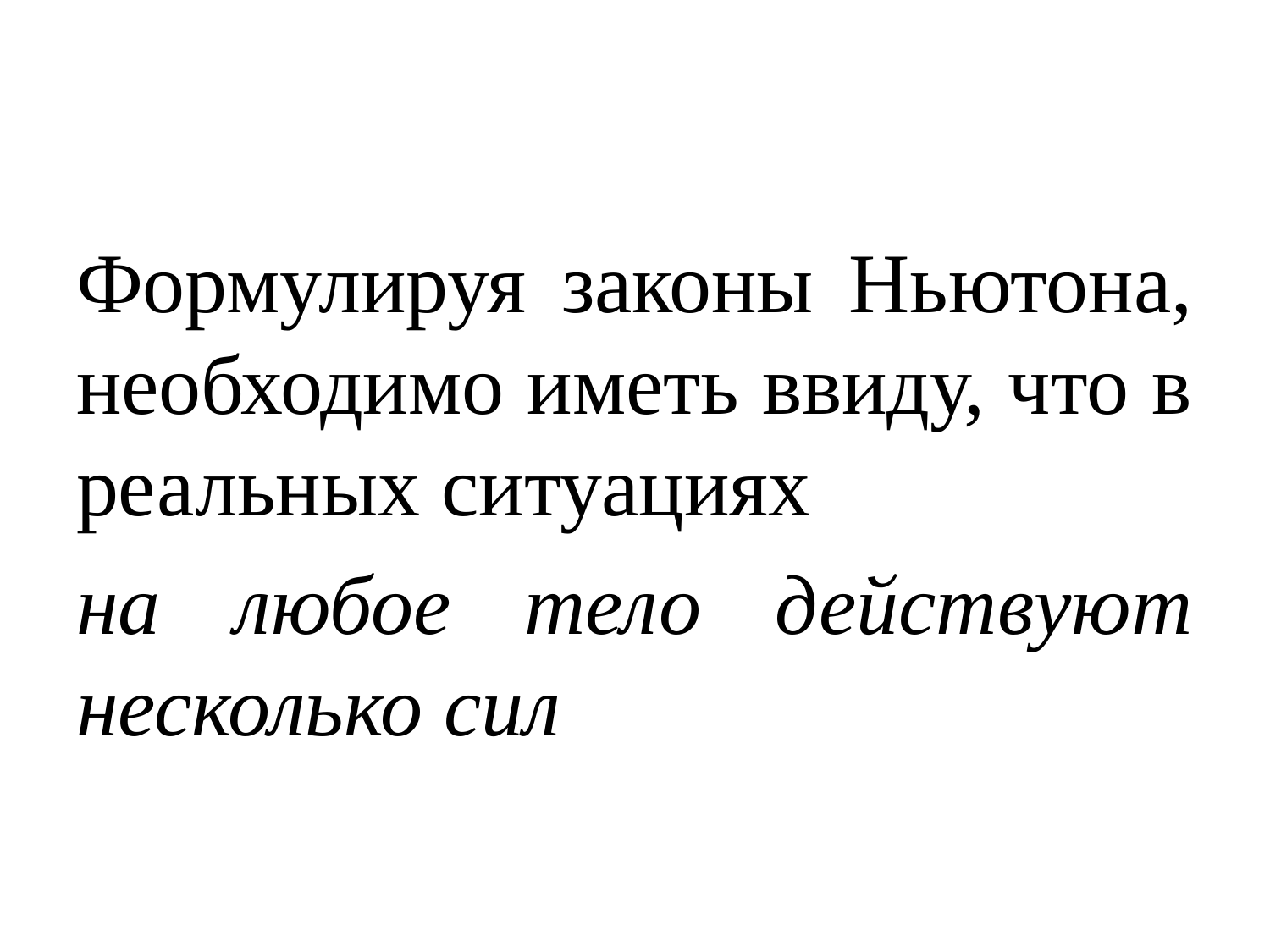

Формулируя законы Ньютона, необходимо иметь ввиду, что в реальных ситуациях
на любое тело действуют несколько сил